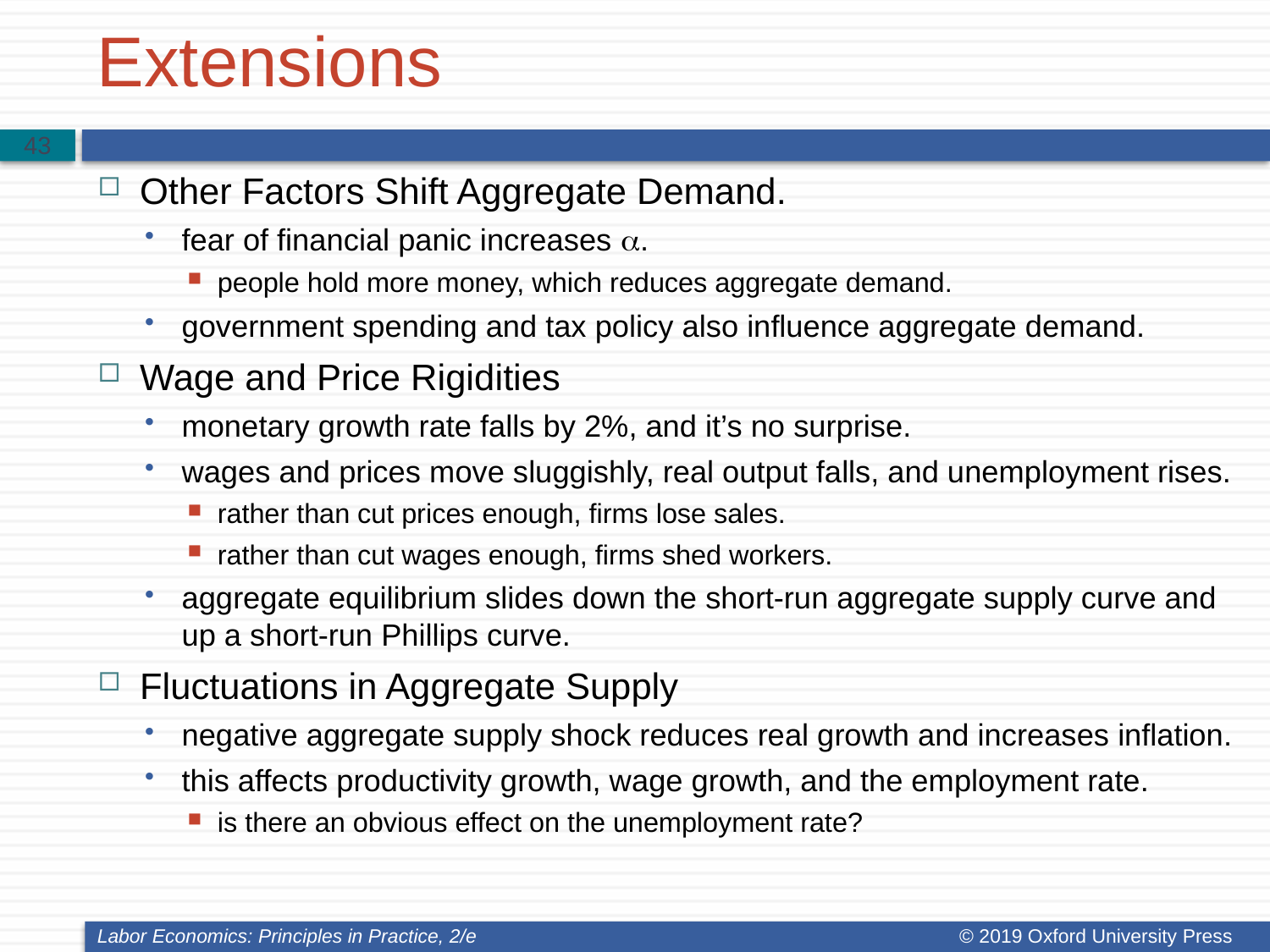

# Extensions
43
Other Factors Shift Aggregate Demand.
fear of financial panic increases α.
people hold more money, which reduces aggregate demand.
government spending and tax policy also influence aggregate demand.
Wage and Price Rigidities
monetary growth rate falls by 2%, and it’s no surprise.
wages and prices move sluggishly, real output falls, and unemployment rises.
rather than cut prices enough, firms lose sales.
rather than cut wages enough, firms shed workers.
aggregate equilibrium slides down the short-run aggregate supply curve and up a short-run Phillips curve.
Fluctuations in Aggregate Supply
negative aggregate supply shock reduces real growth and increases inflation.
this affects productivity growth, wage growth, and the employment rate.
is there an obvious effect on the unemployment rate?
Labor Economics: Principles in Practice, 2/e
© 2019 Oxford University Press